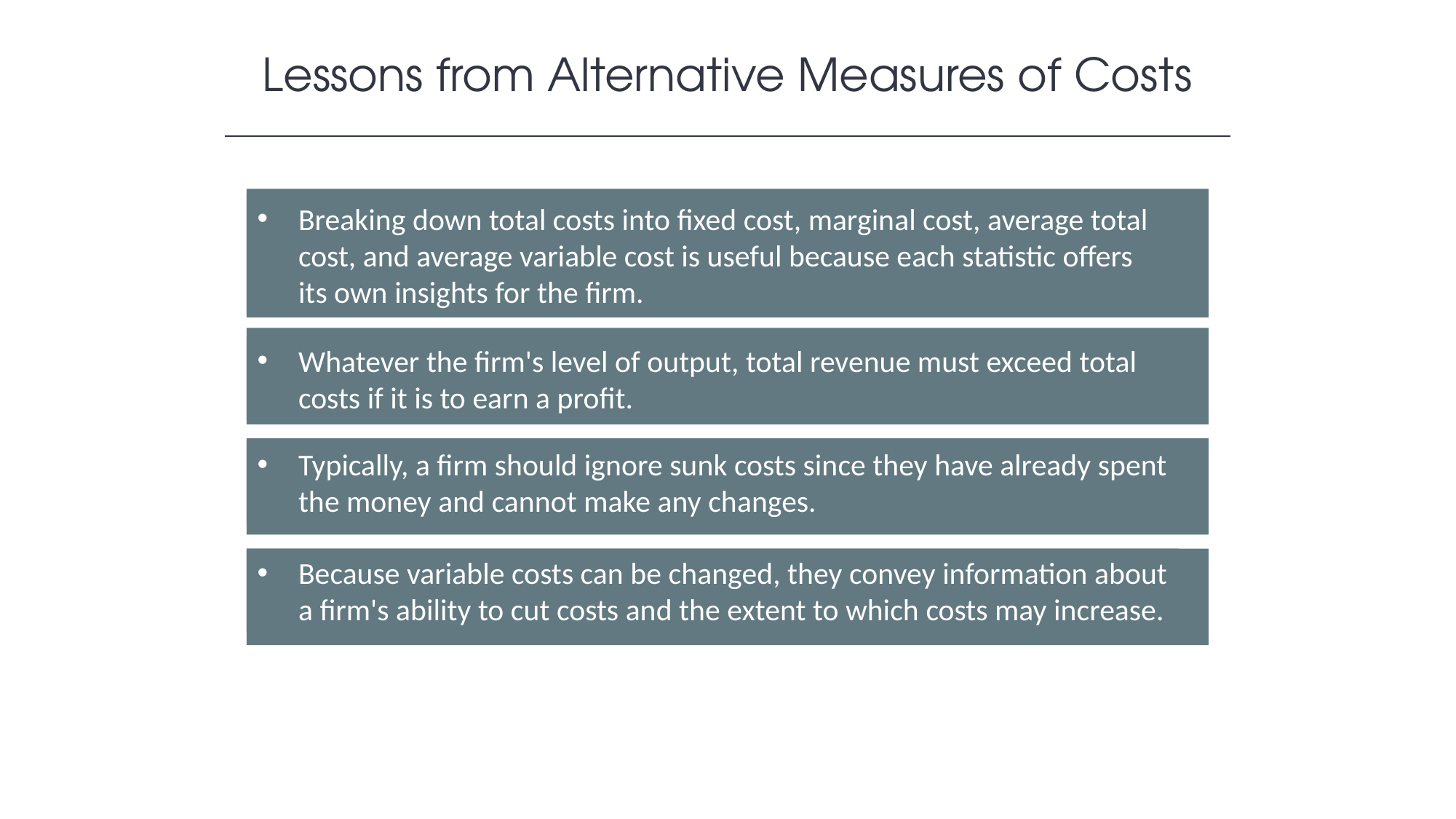

Lessons from Alternative Measures of Costs

Breaking down total costs into fixed cost, marginal cost, average total cost, and average variable cost is useful because each statistic offers its own insights for the firm.

Whatever the firm's level of output, total revenue must exceed total costs if it is to earn a profit.

Typically, a firm should ignore sunk costs since they have already spent the money and cannot make any changes.
Because variable costs can be changed, they convey information about a firm's ability to cut costs and the extent to which costs may increase.